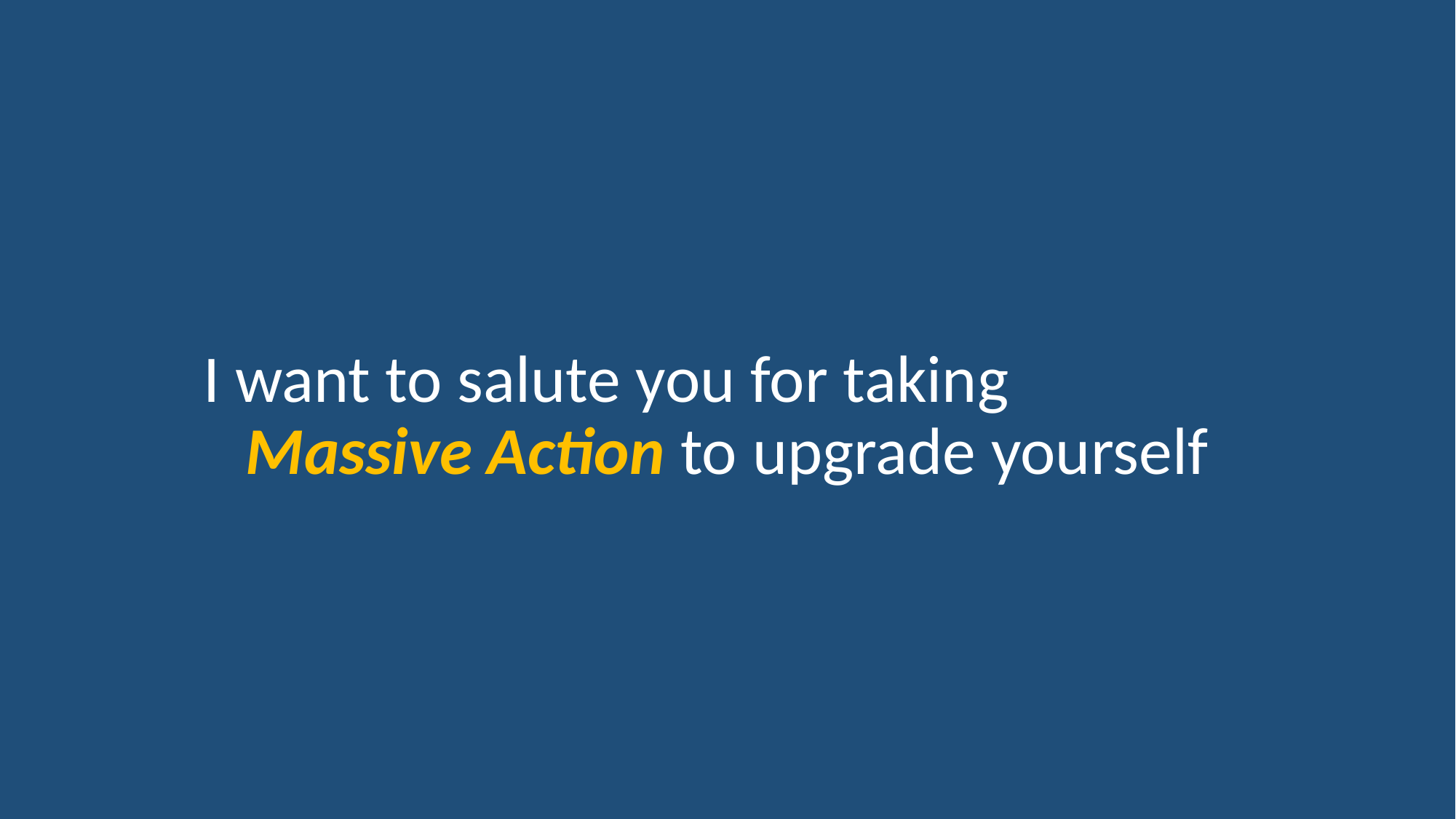

# I want to salute you for taking                 Massive Action to upgrade yourself